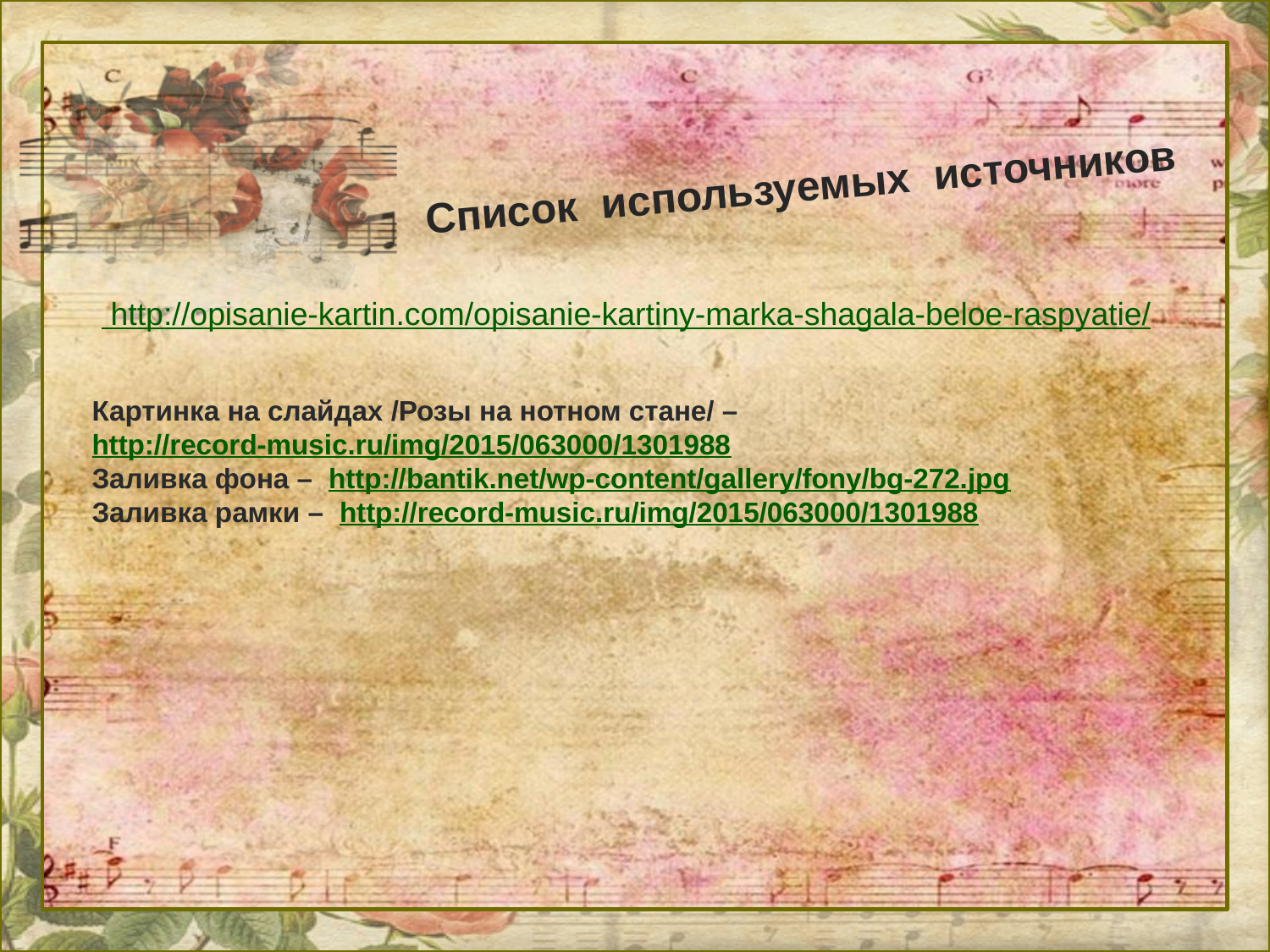

Список  используемых  источников
 http://opisanie-kartin.com/opisanie-kartiny-marka-shagala-beloe-raspyatie/
Картинка на слайдах /Розы на нотном стане/ – http://record-music.ru/img/2015/063000/1301988
Заливка фона –  http://bantik.net/wp-content/gallery/fony/bg-272.jpg
Заливка рамки –  http://record-music.ru/img/2015/063000/1301988